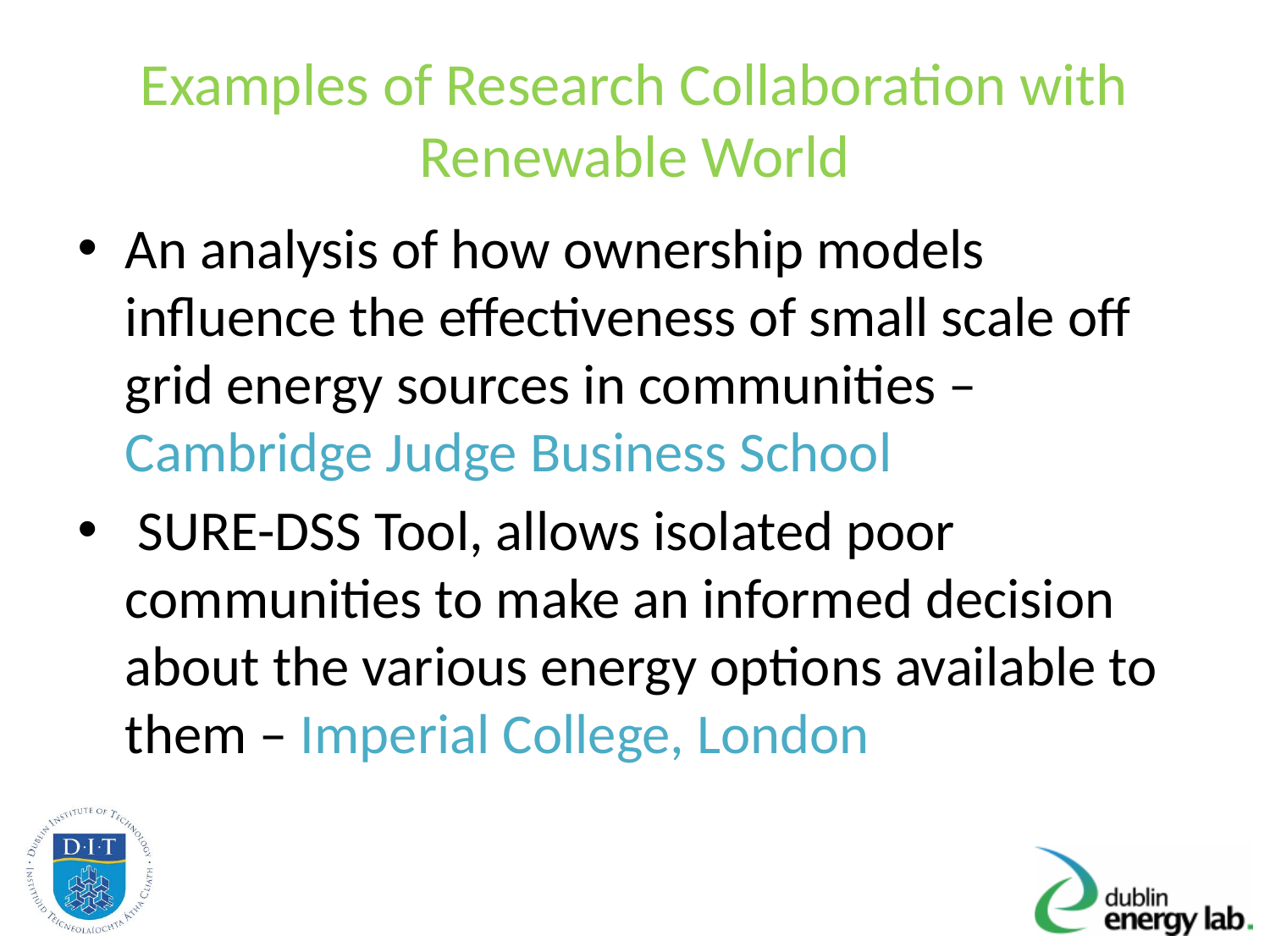

# Examples of Research Collaboration with Renewable World
An analysis of how ownership models influence the effectiveness of small scale off grid energy sources in communities – Cambridge Judge Business School
 SURE-DSS Tool, allows isolated poor communities to make an informed decision about the various energy options available to them – Imperial College, London